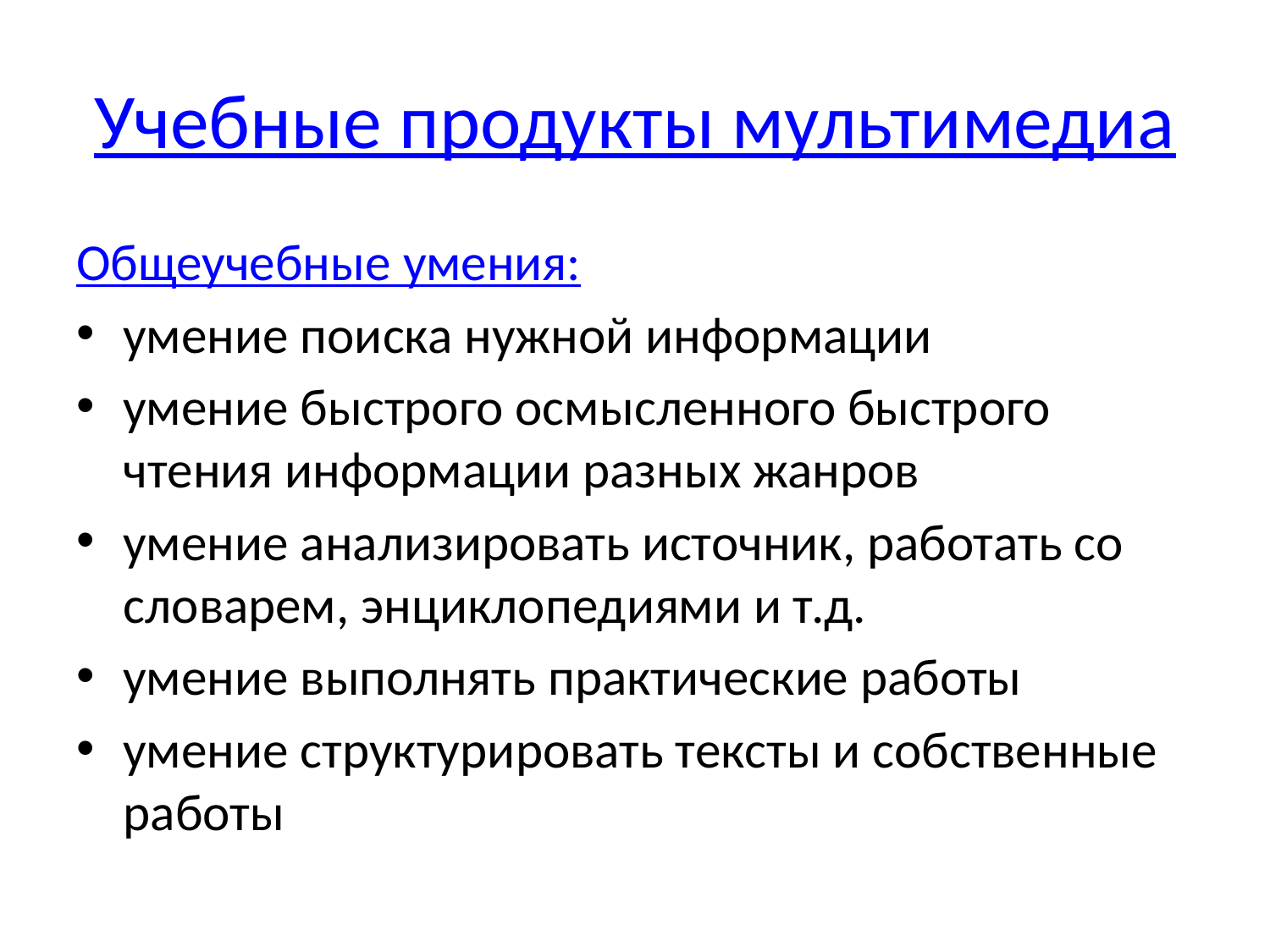

# Учебные продукты мультимедиа
Общеучебные умения:
умение поиска нужной информации
умение быстрого осмысленного быстрого чтения информации разных жанров
умение анализировать источник, работать со словарем, энциклопедиями и т.д.
умение выполнять практические работы
умение структурировать тексты и собственные работы